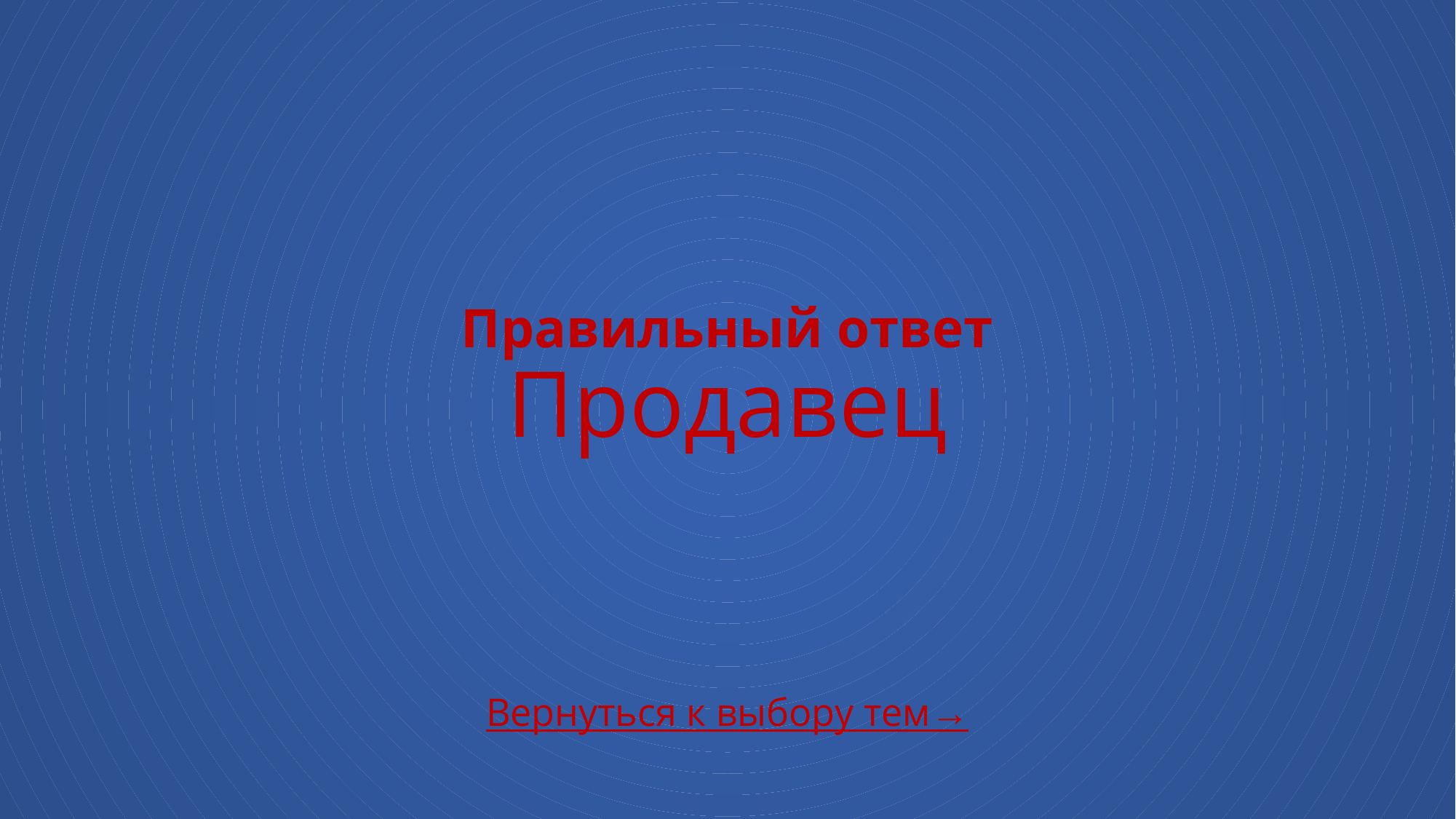

# Правильный ответ Продавец
Вернуться к выбору тем→